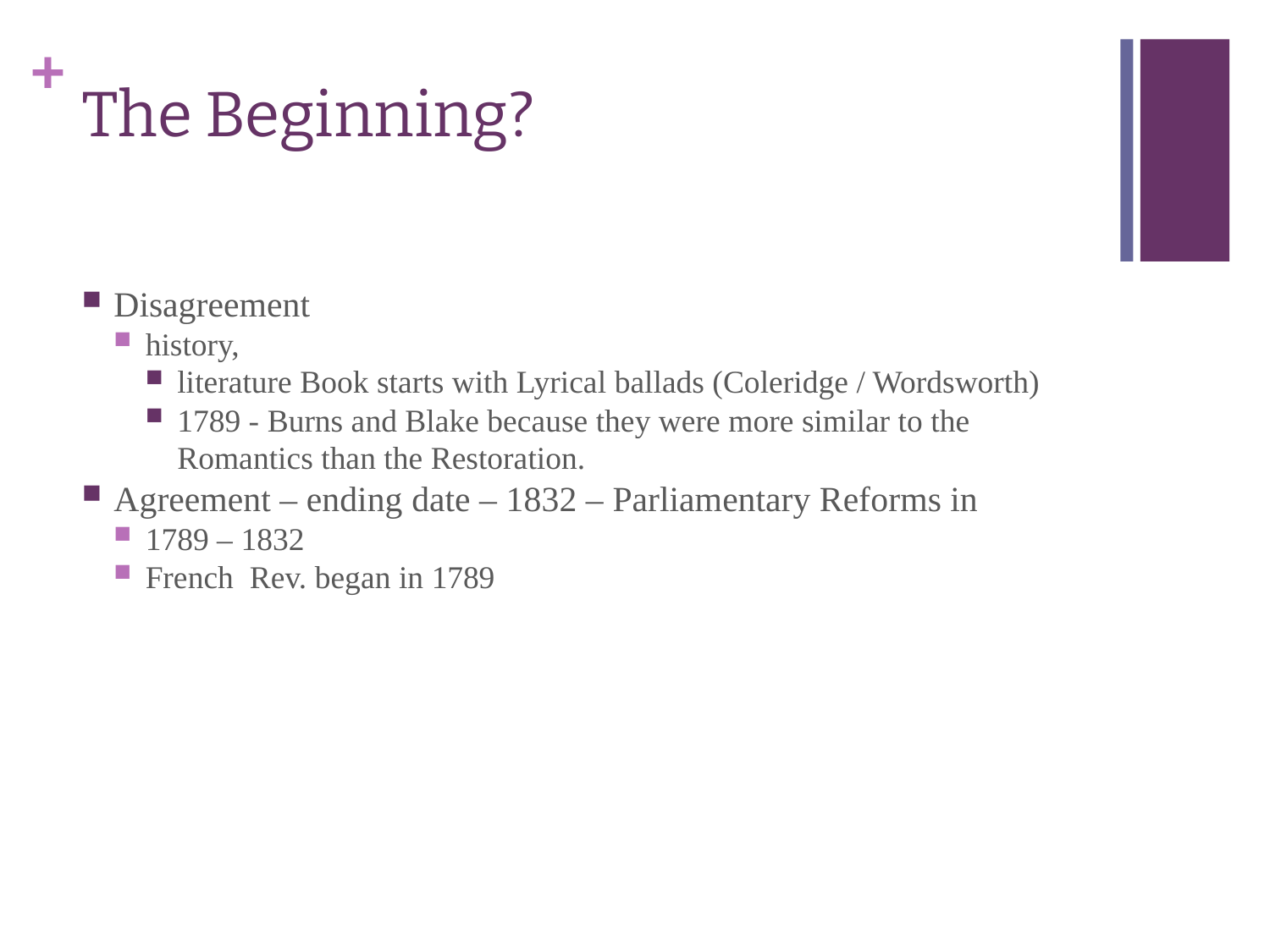

# The Beginning?
Disagreement
history,
literature Book starts with Lyrical ballads (Coleridge / Wordsworth)
1789 - Burns and Blake because they were more similar to the Romantics than the Restoration.
Agreement – ending date – 1832 – Parliamentary Reforms in
1789 – 1832
French  Rev. began in 1789